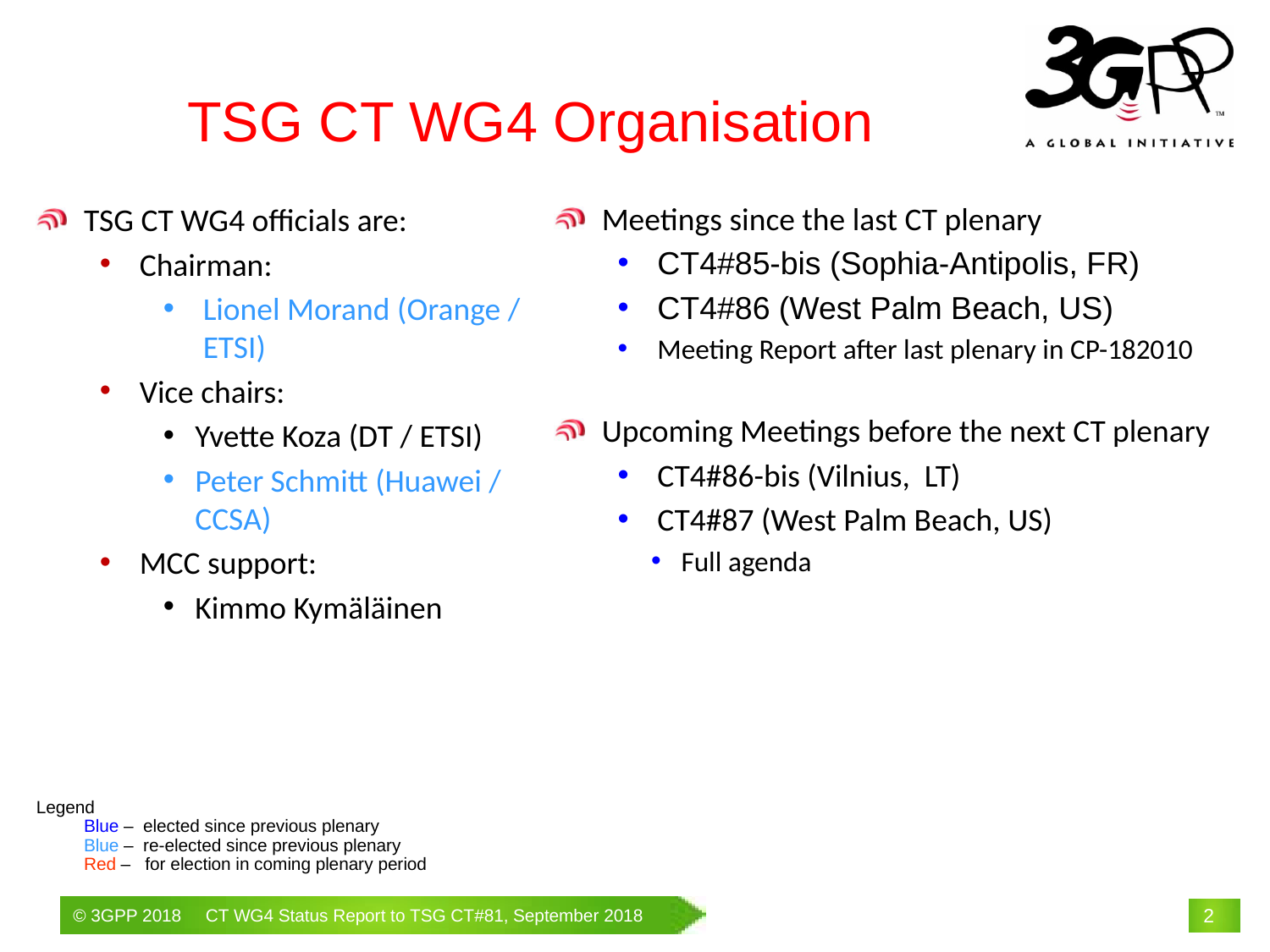

TSG CT WG4 Organisation
Meetings since the last CT plenary
CT4#85-bis (Sophia-Antipolis, FR)
CT4#86 (West Palm Beach, US)
Meeting Report after last plenary in CP-182010

Upcoming Meetings before the next CT plenary
CT4#86-bis (Vilnius,  LT)
CT4#87 (West Palm Beach, US)
Full agenda

TSG CT WG4 officials are:
Chairman:
Lionel Morand (Orange / ETSI)
Vice chairs:
Yvette Koza (DT / ETSI)
Peter Schmitt (Huawei / CCSA)
MCC support:
Kimmo Kymäläinen
Legend
Blue –  elected since previous plenary
	Blue –  re-elected since previous plenary
Red –   for election in coming plenary period